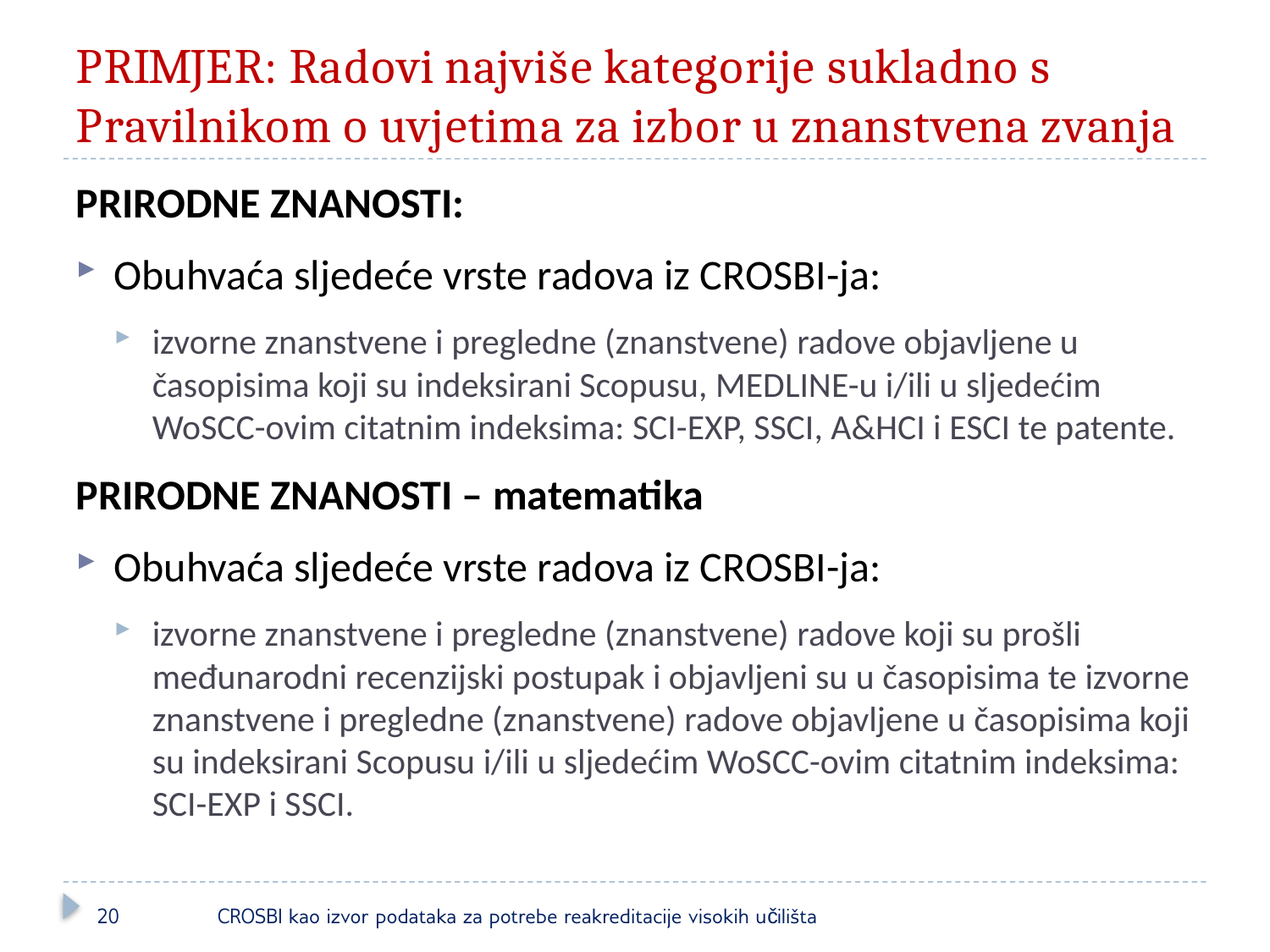

# PRIMJER: Radovi najviše kategorije sukladno s Pravilnikom o uvjetima za izbor u znanstvena zvanja
PRIRODNE ZNANOSTI:
Obuhvaća sljedeće vrste radova iz CROSBI-ja:
izvorne znanstvene i pregledne (znanstvene) radove objavljene u časopisima koji su indeksirani Scopusu, MEDLINE-u i/ili u sljedećim WoSCC-ovim citatnim indeksima: SCI-EXP, SSCI, A&HCI i ESCI te patente.
PRIRODNE ZNANOSTI – matematika
Obuhvaća sljedeće vrste radova iz CROSBI-ja:
izvorne znanstvene i pregledne (znanstvene) radove koji su prošli međunarodni recenzijski postupak i objavljeni su u časopisima te izvorne znanstvene i pregledne (znanstvene) radove objavljene u časopisima koji su indeksirani Scopusu i/ili u sljedećim WoSCC-ovim citatnim indeksima: SCI-EXP i SSCI.
20
CROSBI kao izvor podataka za potrebe reakreditacije visokih učilišta